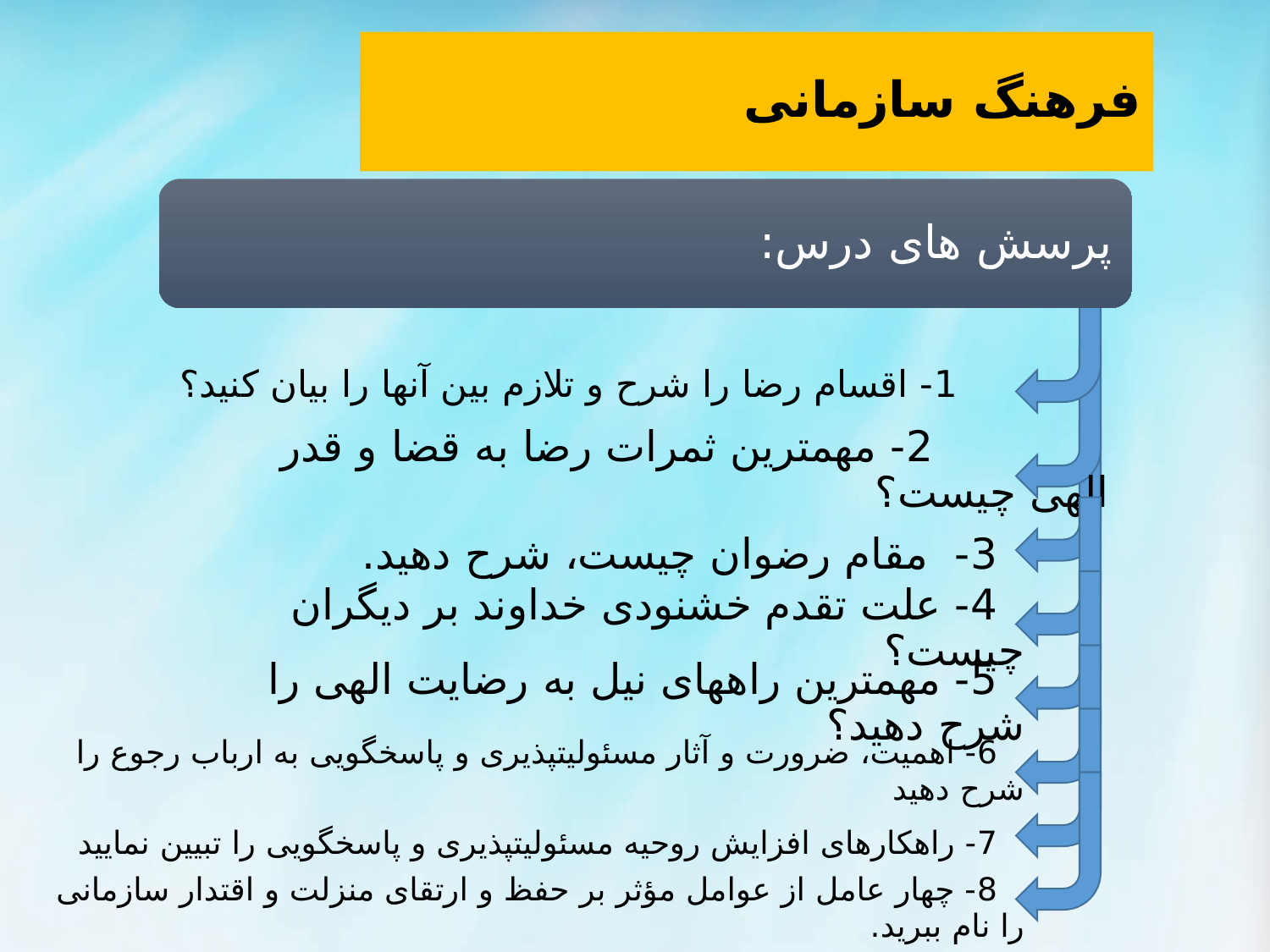

فرهنگ سازمانی
ابعاد وجودی انسان
پرسش های درس:

# 1- اقسام رضا را شرح و تلازم بین آنها را بیان کنید؟

             2- مهمترین ثمرات رضا به قضا و قدر الهی چیست؟

  3-  مقام رضوان چیست، شرح دهید.

  4- علت تقدم خشنودی خداوند بر دیگران چیست؟

  5- مهمترین راههای نیل به رضایت الهی را شرح دهید؟
  6- اهمیت، ضرورت و آثار مسئولیتپذیری و پاسخگویی به ارباب رجوع را شرح دهید

  7- راهکارهای افزایش روحیه مسئولیتپذیری و پاسخگویی را تبیین نمایید
  8- چهار عامل از عوامل مؤثر بر حفظ و ارتقای منزلت و اقتدار سازمانی را نام ببرید.